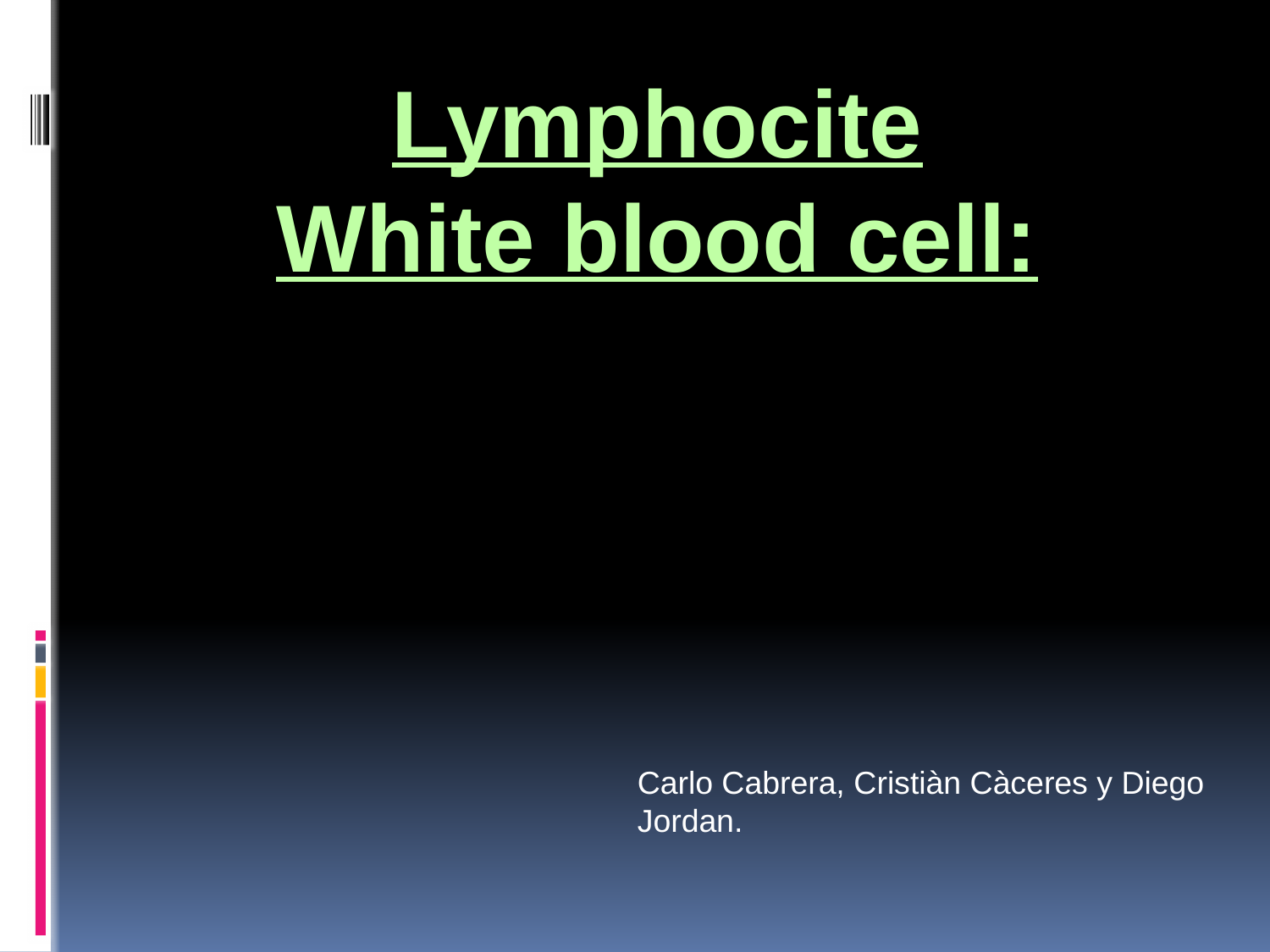

Lymphocite
White blood cell:
Carlo Cabrera, Cristiàn Càceres y Diego Jordan.